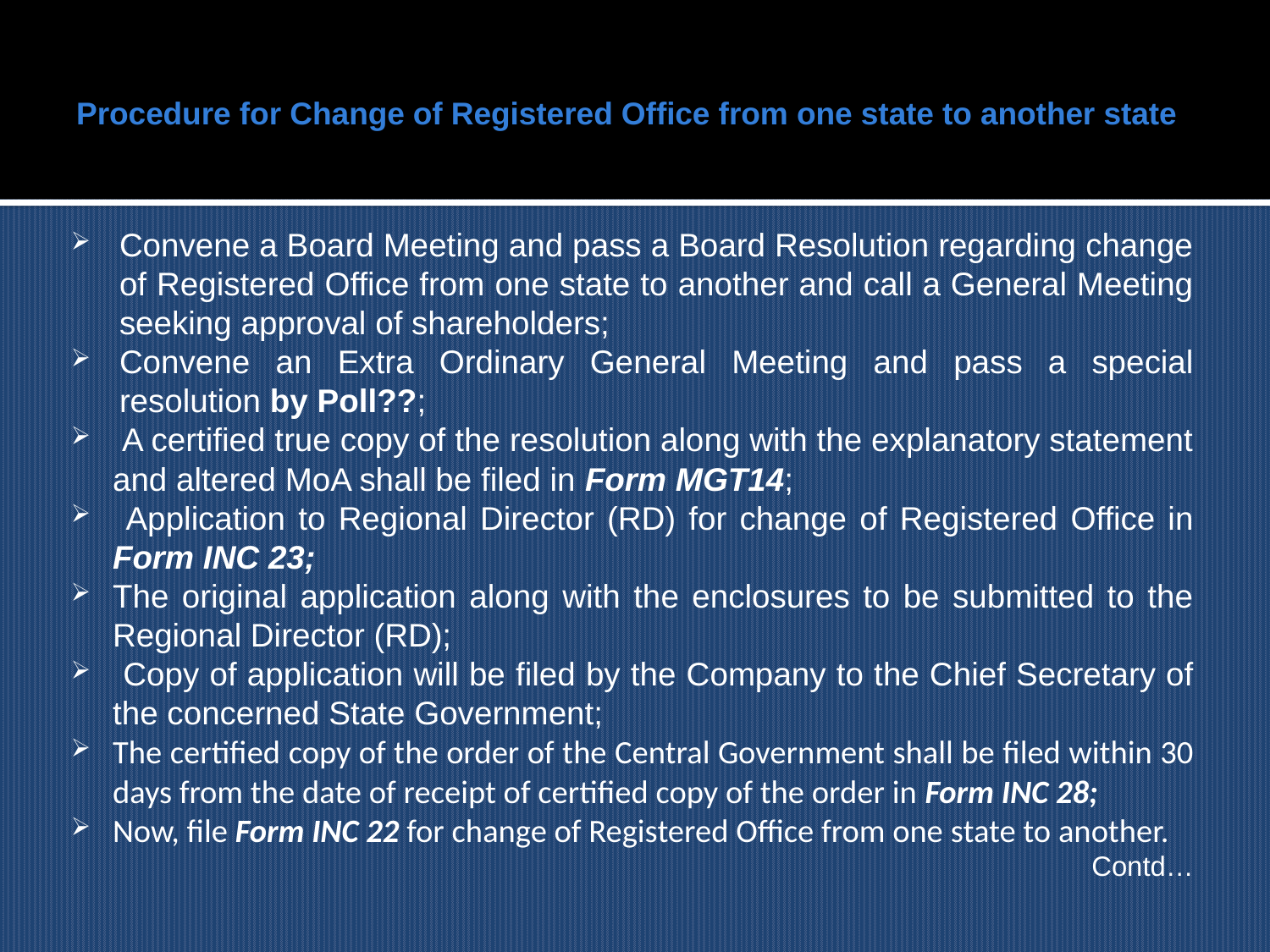

# Procedure for Change of Registered Office from one state to another state
Convene a Board Meeting and pass a Board Resolution regarding change of Registered Office from one state to another and call a General Meeting seeking approval of shareholders;
Convene an Extra Ordinary General Meeting and pass a special resolution by Poll??;
 A certified true copy of the resolution along with the explanatory statement and altered MoA shall be filed in Form MGT14;
 Application to Regional Director (RD) for change of Registered Office in Form INC 23;
The original application along with the enclosures to be submitted to the Regional Director (RD);
 Copy of application will be filed by the Company to the Chief Secretary of the concerned State Government;
The certified copy of the order of the Central Government shall be filed within 30 days from the date of receipt of certified copy of the order in Form INC 28;
Now, file Form INC 22 for change of Registered Office from one state to another.
 Contd…